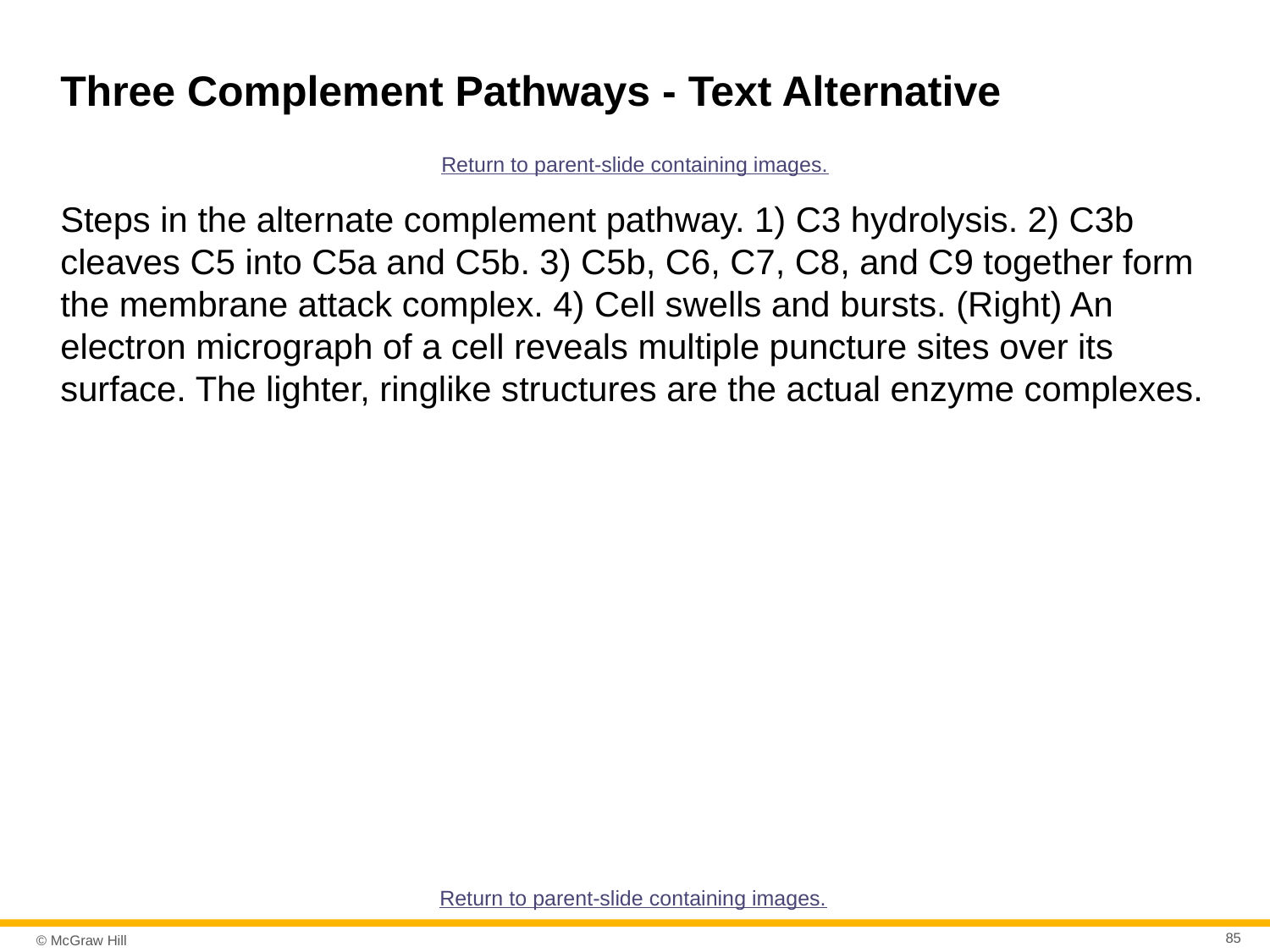

# Three Complement Pathways - Text Alternative
Return to parent-slide containing images.
Steps in the alternate complement pathway. 1) C3 hydrolysis. 2) C3b cleaves C5 into C5a and C5b. 3) C5b, C6, C7, C8, and C9 together form the membrane attack complex. 4) Cell swells and bursts. (Right) An electron micrograph of a cell reveals multiple puncture sites over its surface. The lighter, ringlike structures are the actual enzyme complexes.
Return to parent-slide containing images.